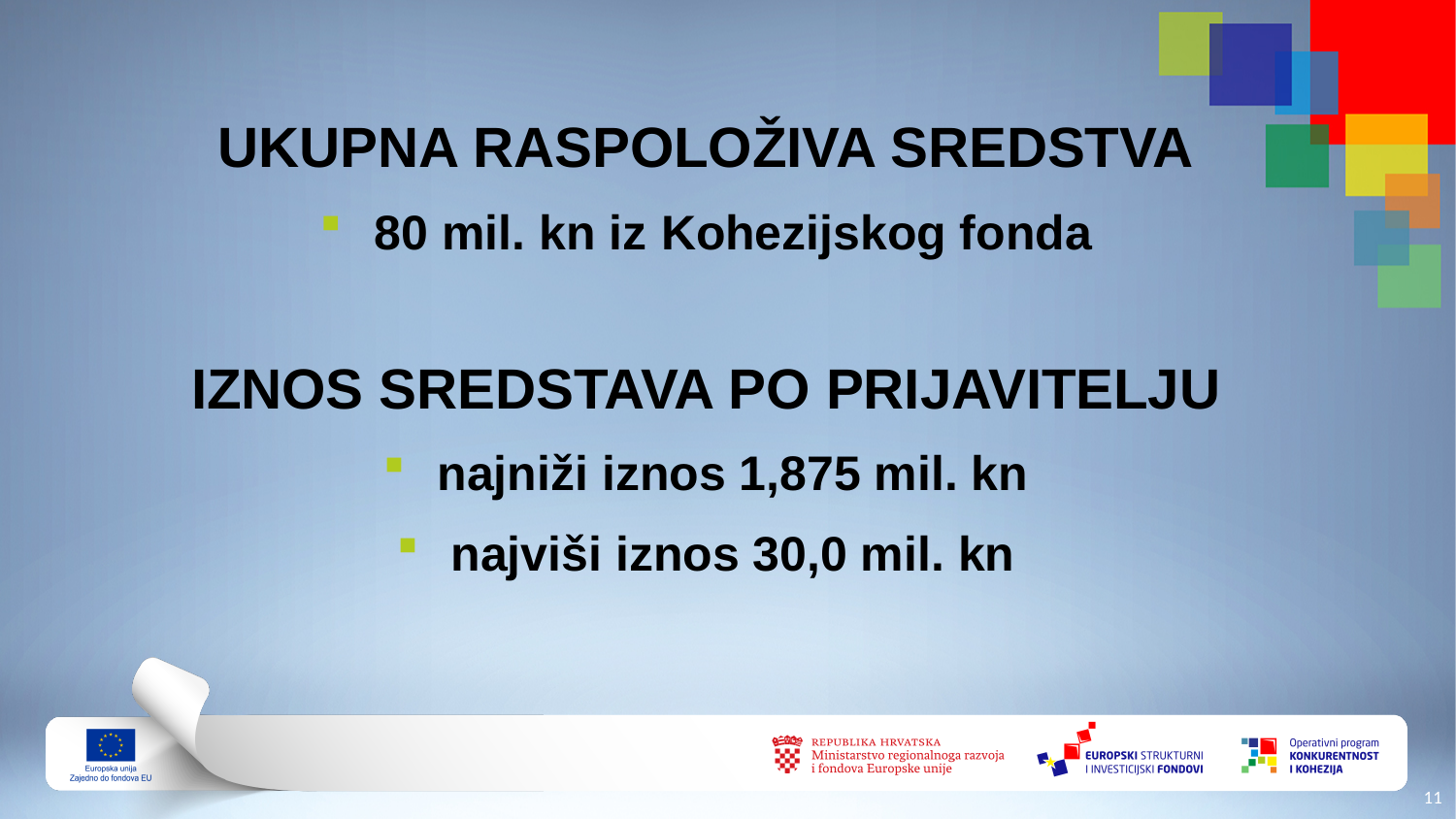

UKUPNA RASPOLOŽIVA SREDSTVA
80 mil. kn iz Kohezijskog fonda

IZNOS SREDSTAVA PO PRIJAVITELJU
najniži iznos 1,875 mil. kn
najviši iznos 30,0 mil. kn

11